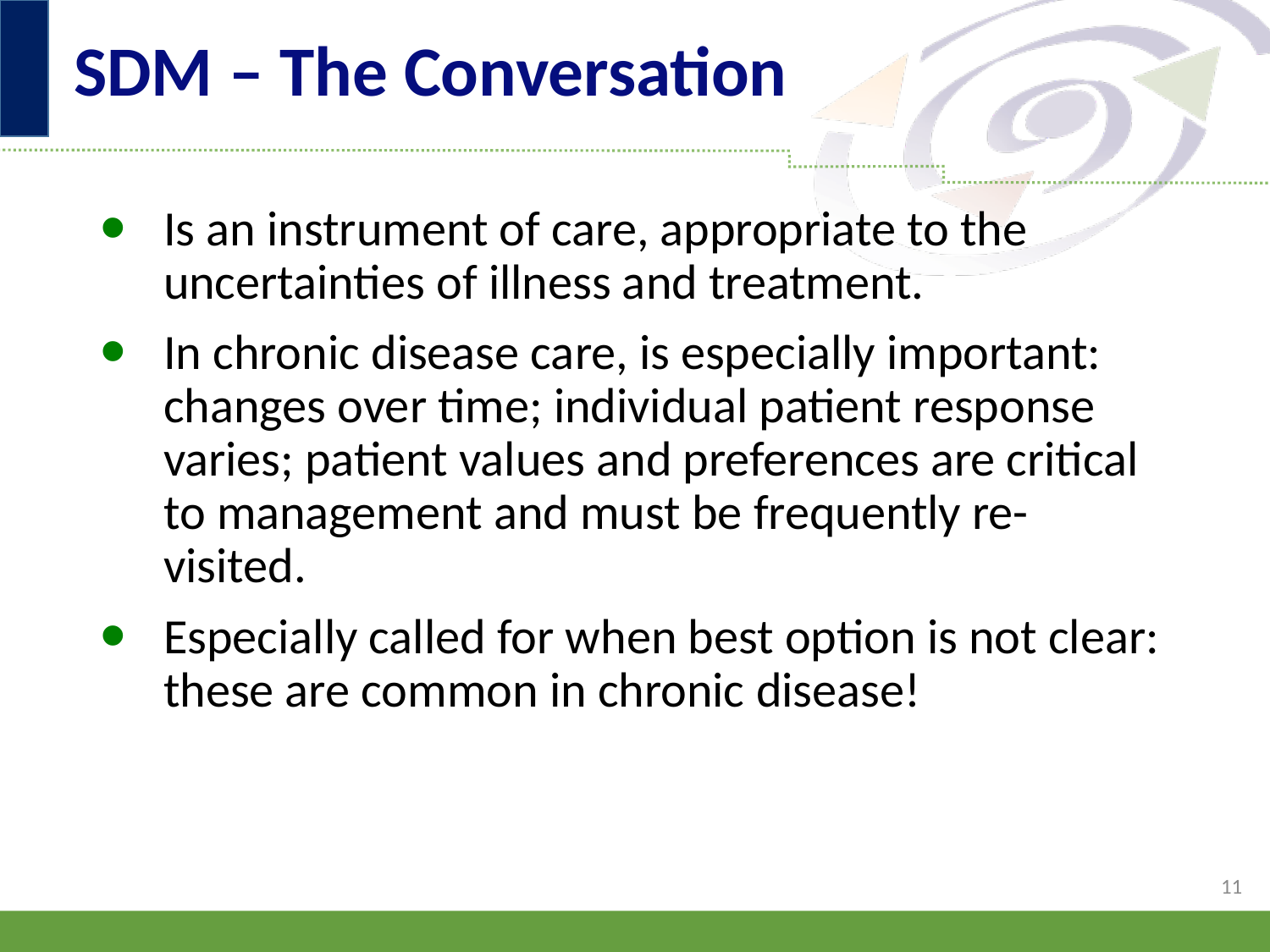

# SDM – The Conversation
Is an instrument of care, appropriate to the uncertainties of illness and treatment.
In chronic disease care, is especially important: changes over time; individual patient response varies; patient values and preferences are critical to management and must be frequently re-visited.
Especially called for when best option is not clear: these are common in chronic disease!
11